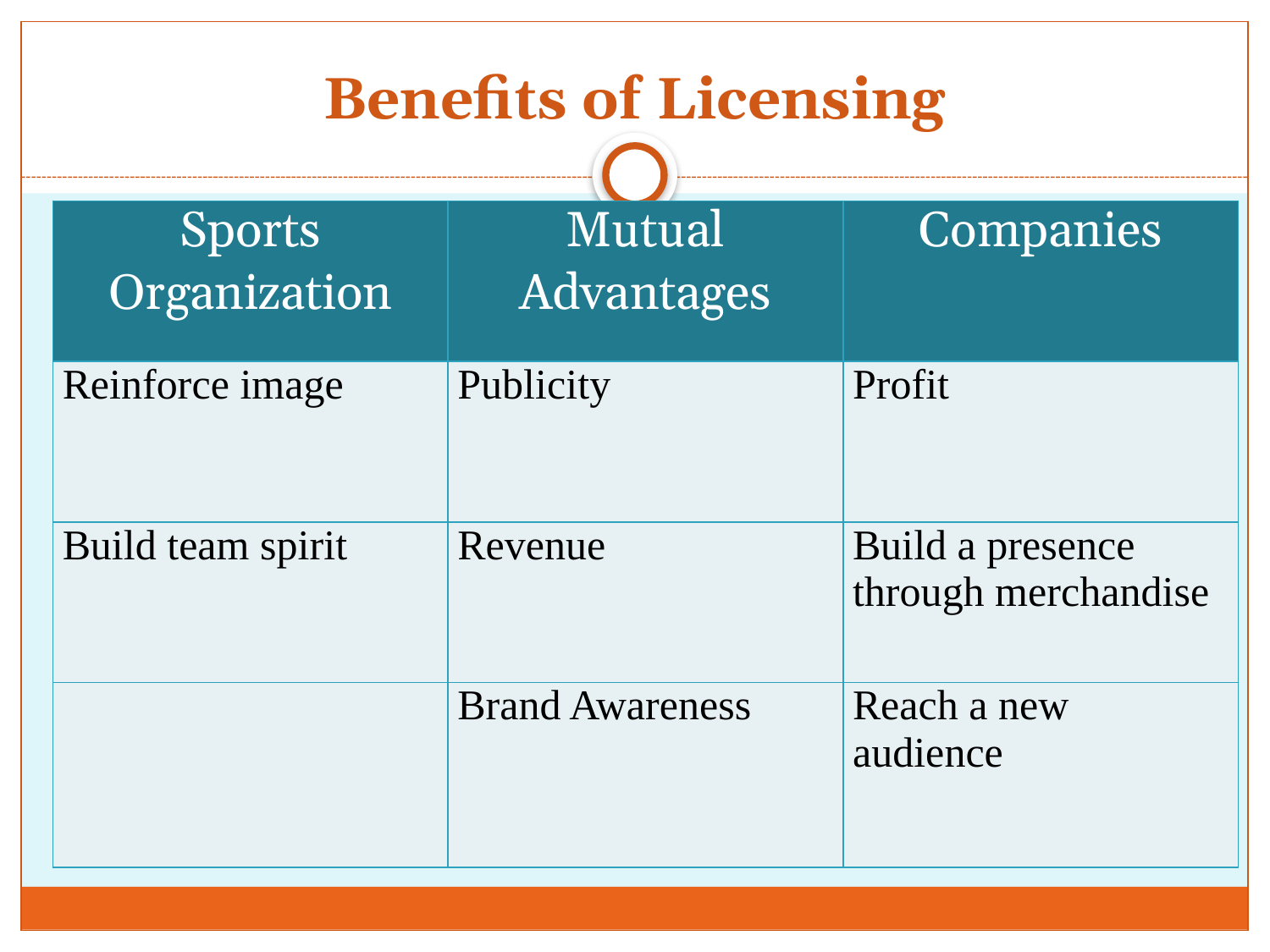

# Benefits of Licensing
| Sports Organization | Mutual Advantages | Companies |
| --- | --- | --- |
| Reinforce image | Publicity | Profit |
| Build team spirit | Revenue | Build a presence through merchandise |
|  | Brand Awareness | Reach a new audience |